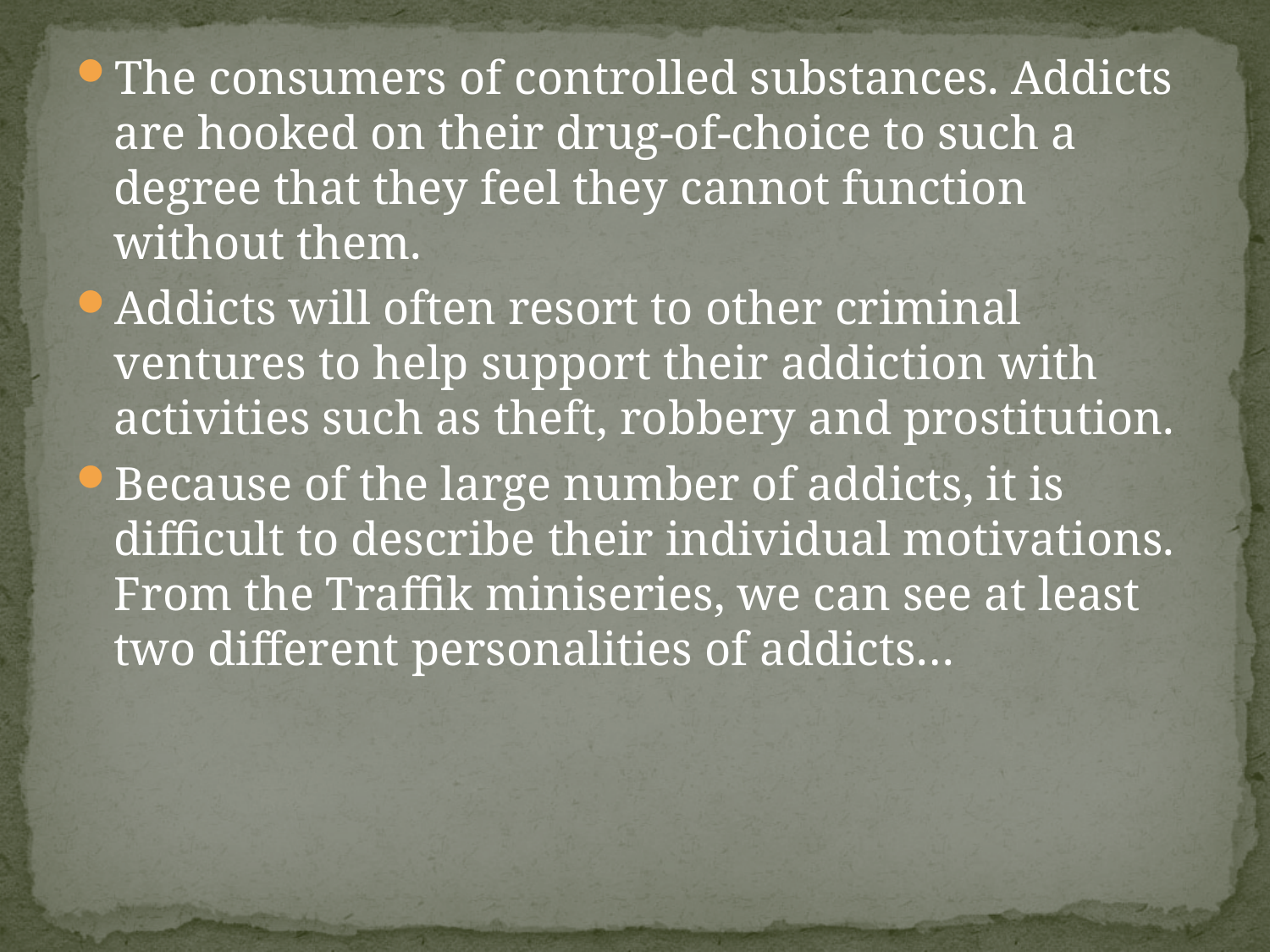

The consumers of controlled substances. Addicts are hooked on their drug-of-choice to such a degree that they feel they cannot function without them.
Addicts will often resort to other criminal ventures to help support their addiction with activities such as theft, robbery and prostitution.
Because of the large number of addicts, it is difficult to describe their individual motivations. From the Traffik miniseries, we can see at least two different personalities of addicts…